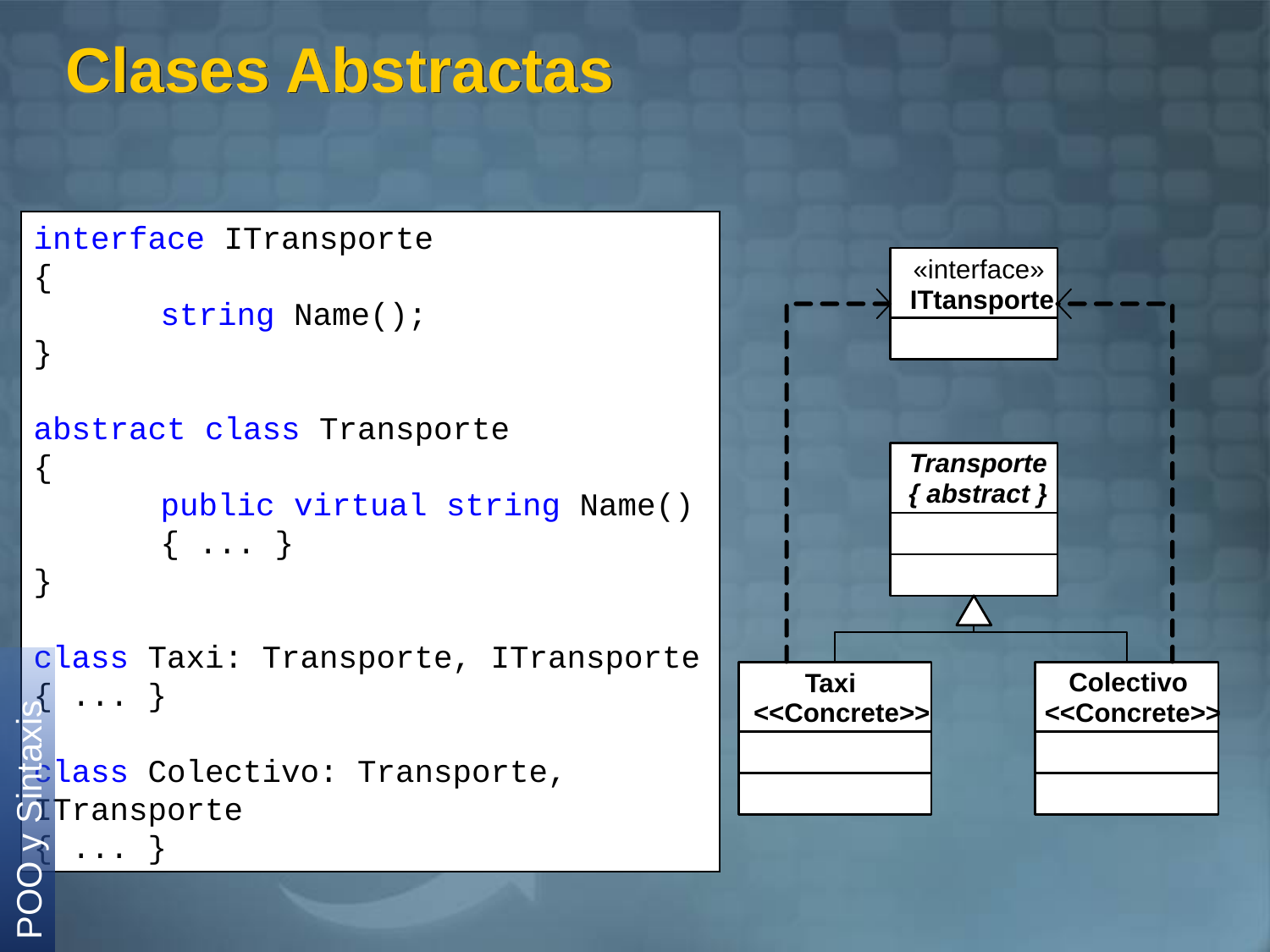

# Clases Abstractas
interface ITransporte
{
	string Name();
}

abstract class Transporte
{
	public virtual string Name()
	{ ... }
}

class Taxi: Transporte, ITransporte
{ ... }

class Colectivo: Transporte, ITransporte
{ ... }

«interface»
ITtansporte

Transporte
{ abstract }

Colectivo
Taxi
<<Concrete>>
<<Concrete>>

POO y Sintaxis